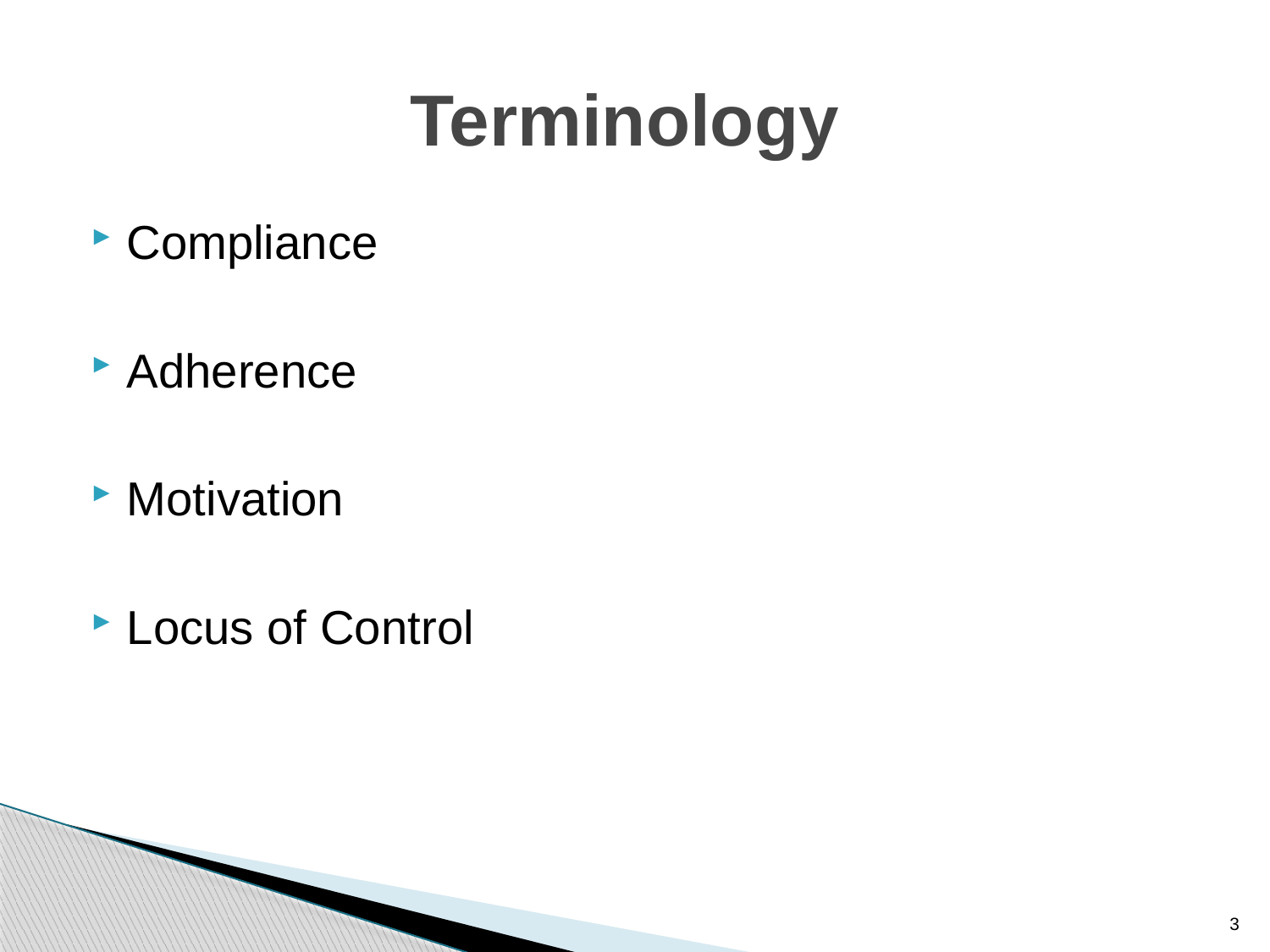

# Terminology
Compliance

Adherence

Motivation

Locus of Control

3